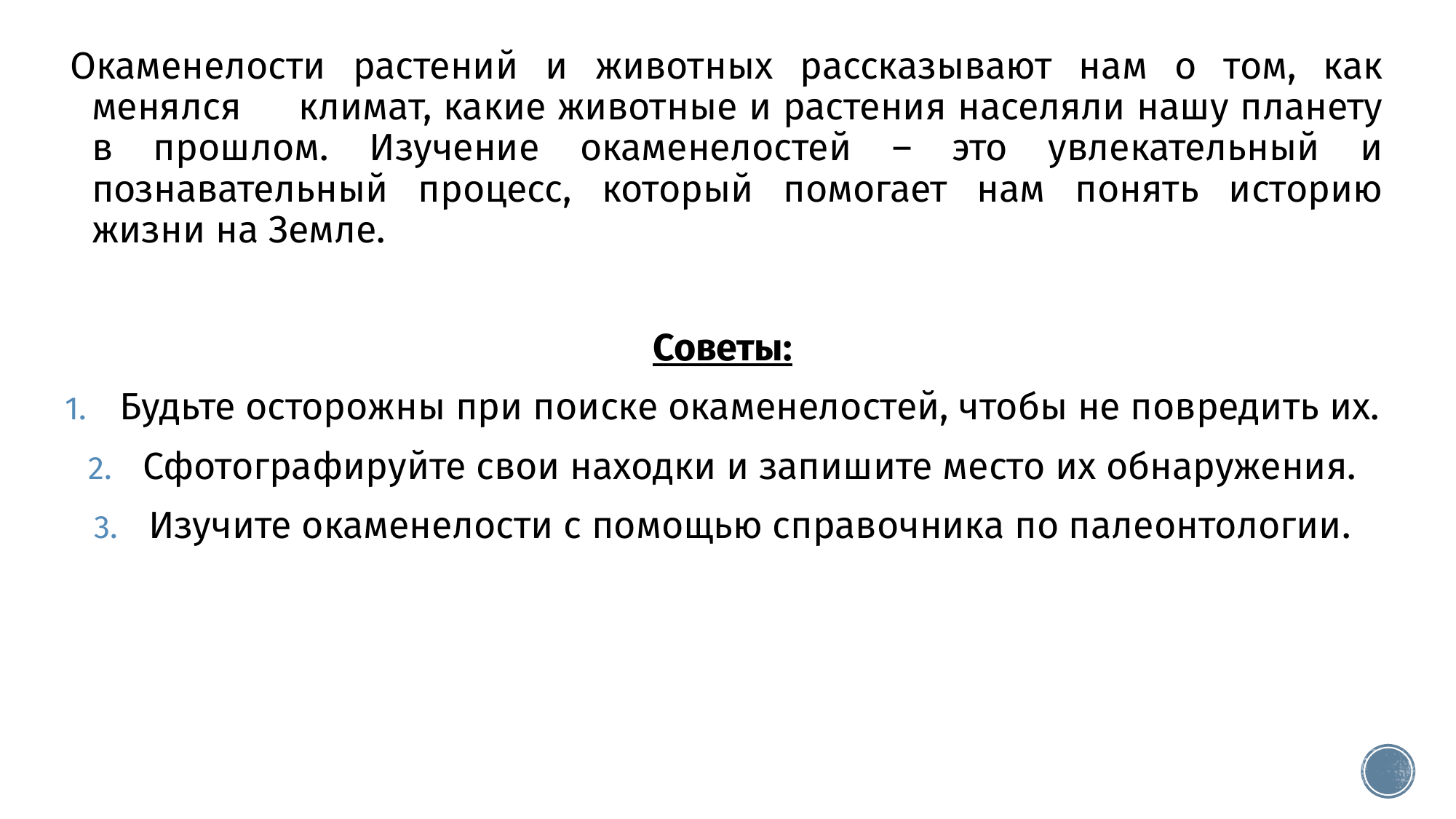

Окаменелости растений и животных рассказывают нам о том, как менялся     климат, какие животные и растения населяли нашу планету в прошлом. Изучение окаменелостей – это увлекательный и познавательный процесс, который помогает нам понять историю жизни на Земле.

Советы:
Будьте осторожны при поиске окаменелостей, чтобы не повредить их.
Сфотографируйте свои находки и запишите место их обнаружения.
Изучите окаменелости с помощью справочника по палеонтологии.